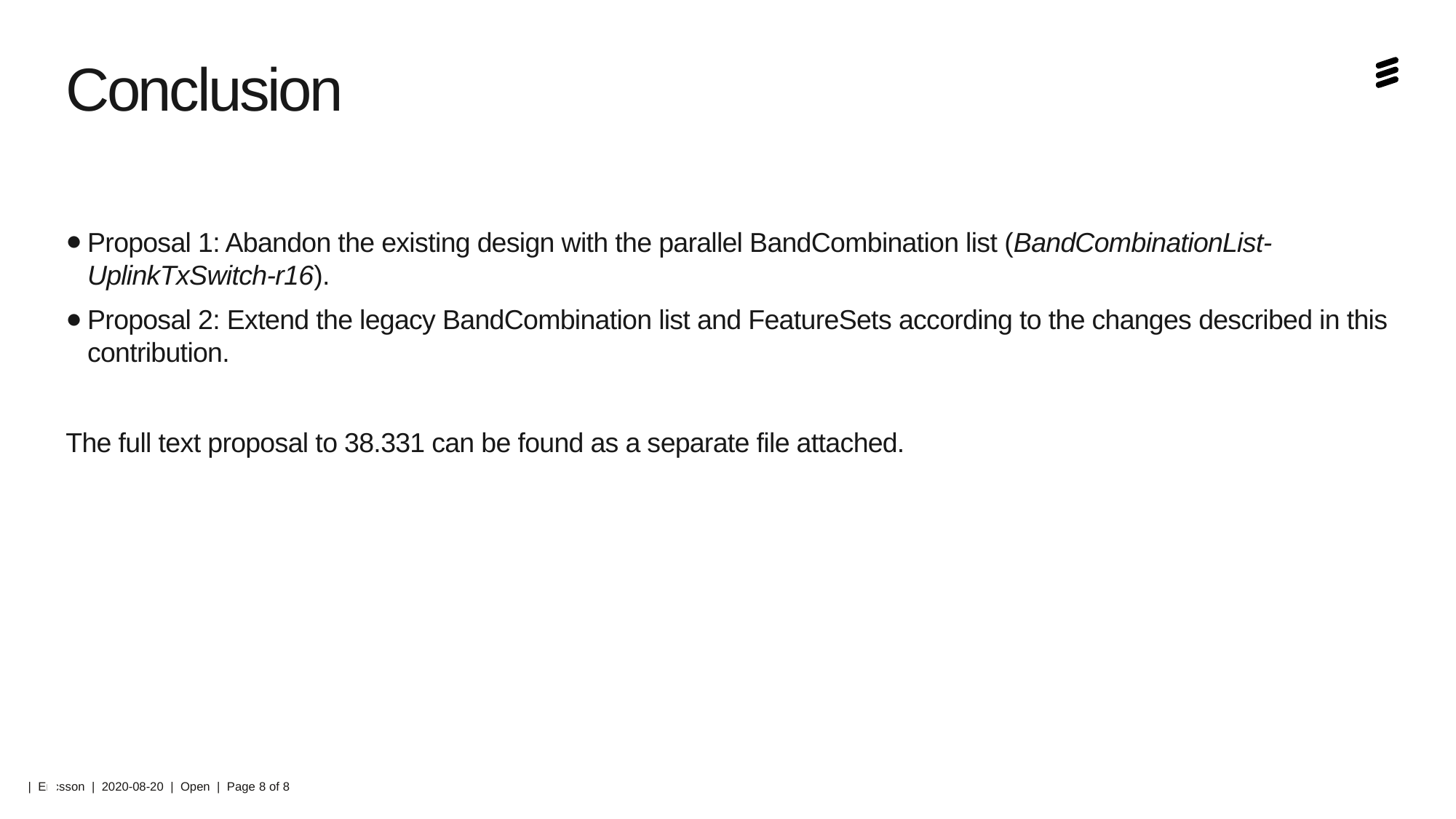

# Conclusion
Proposal 1: Abandon the existing design with the parallel BandCombination list (BandCombinationList-UplinkTxSwitch-r16).
Proposal 2: Extend the legacy BandCombination list and FeatureSets according to the changes described in this contribution.

The full text proposal to 38.331 can be found as a separate file attached.